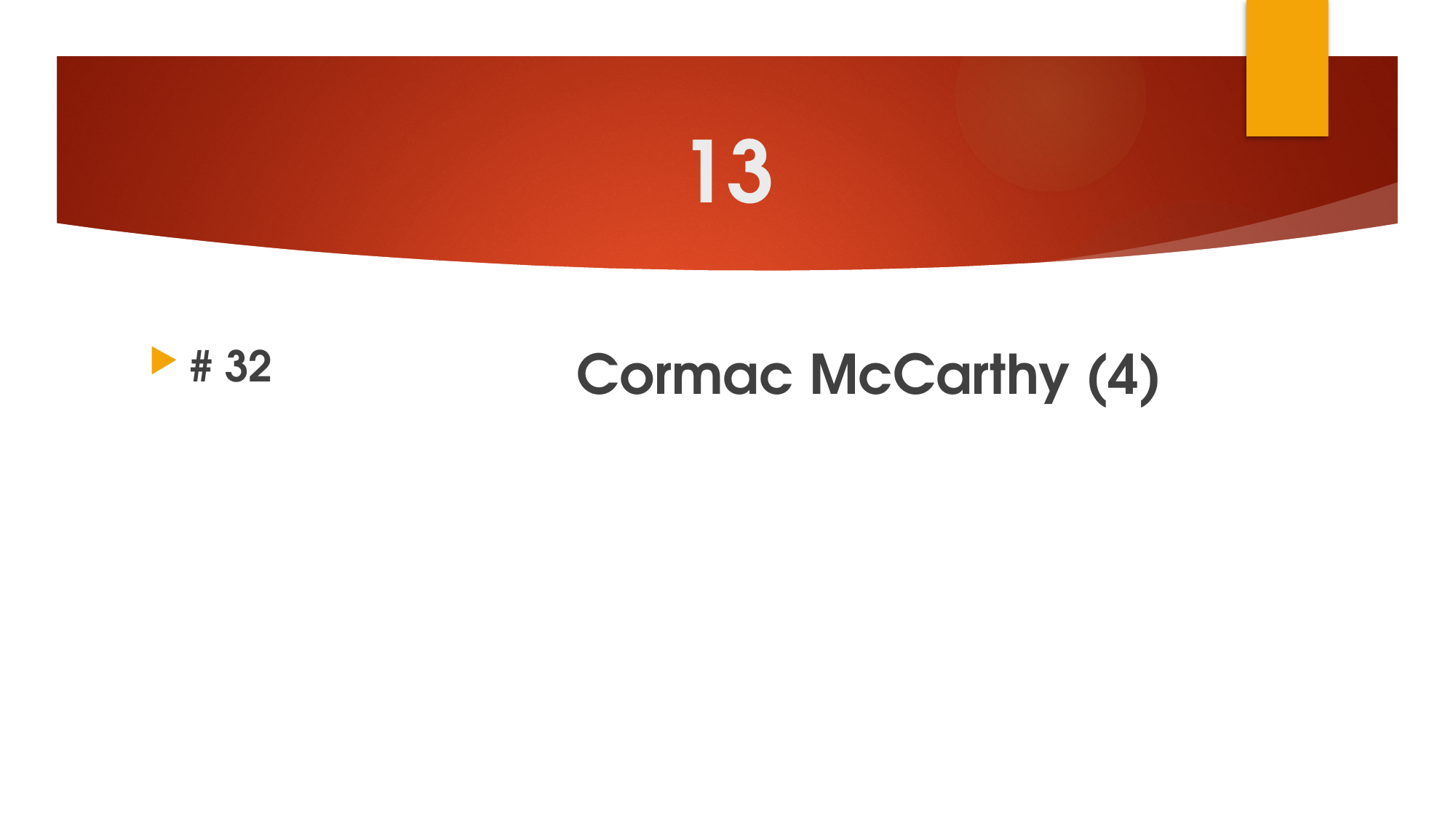

# 13
# 32
Cormac McCarthy (4)